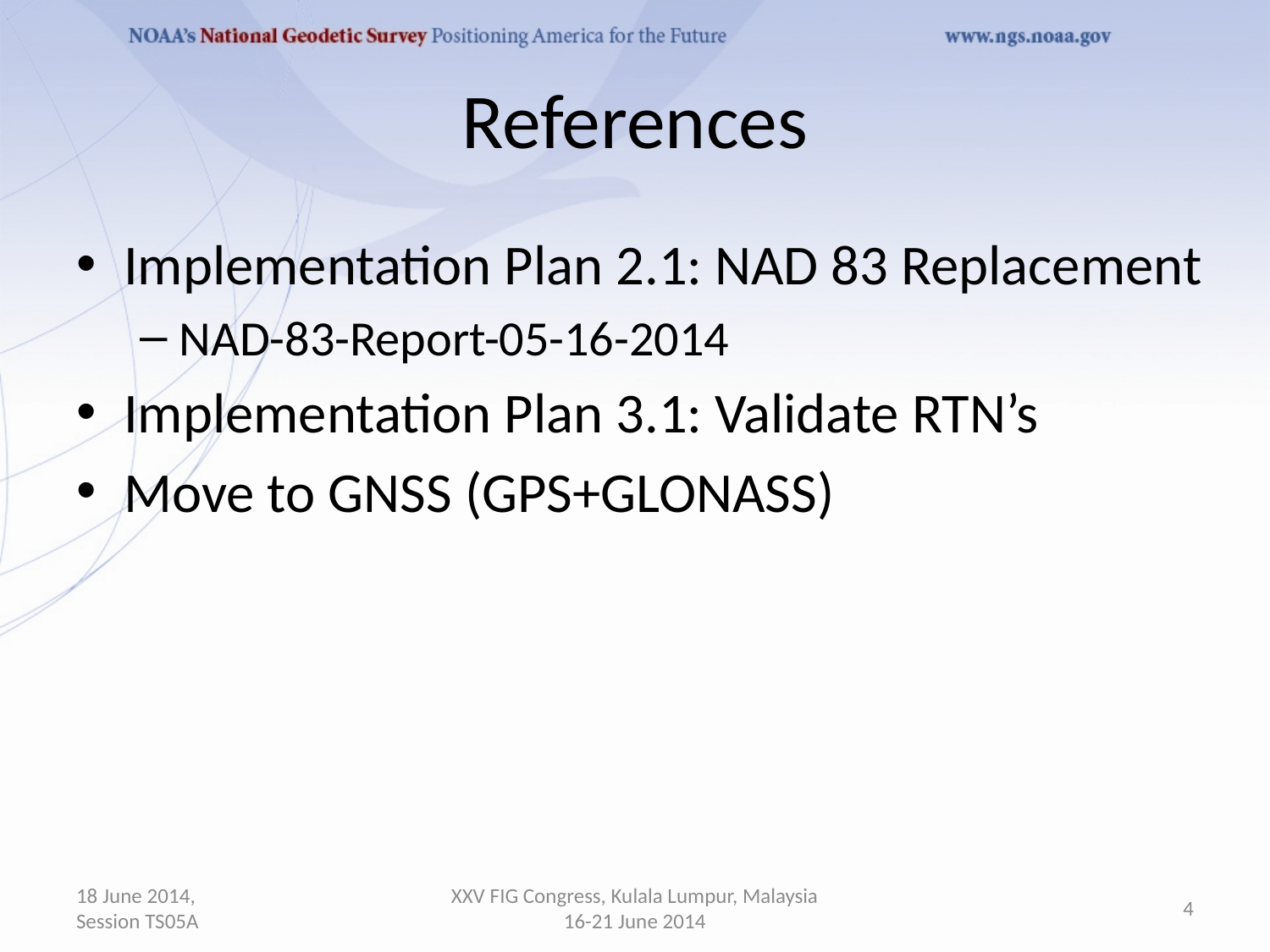

# References
Implementation Plan 2.1: NAD 83 Replacement
NAD-83-Report-05-16-2014
Implementation Plan 3.1: Validate RTN’s
Move to GNSS (GPS+GLONASS)
18 June 2014,                         Session TS05A
XXV FIG Congress, Kulala Lumpur, Malaysia 16-21 June 2014
4